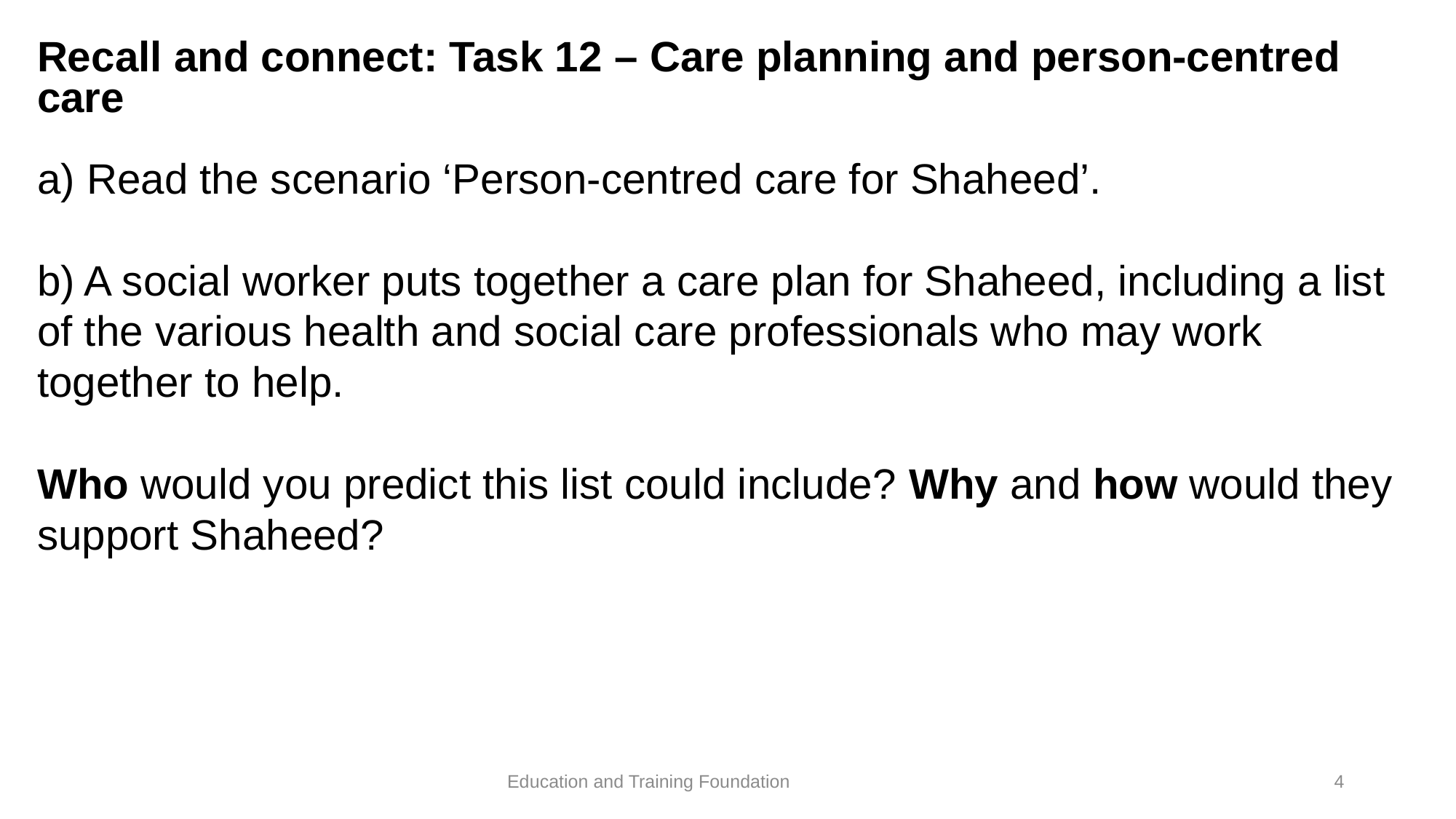

# Recall and connect: Task 12 – Care planning and person-centred care
a) Read the scenario ‘Person-centred care for Shaheed’.

b) A social worker puts together a care plan for Shaheed, including a list of the various health and social care professionals who may work together to help.

Who would you predict this list could include? Why and how would they support Shaheed?

4
Education and Training Foundation